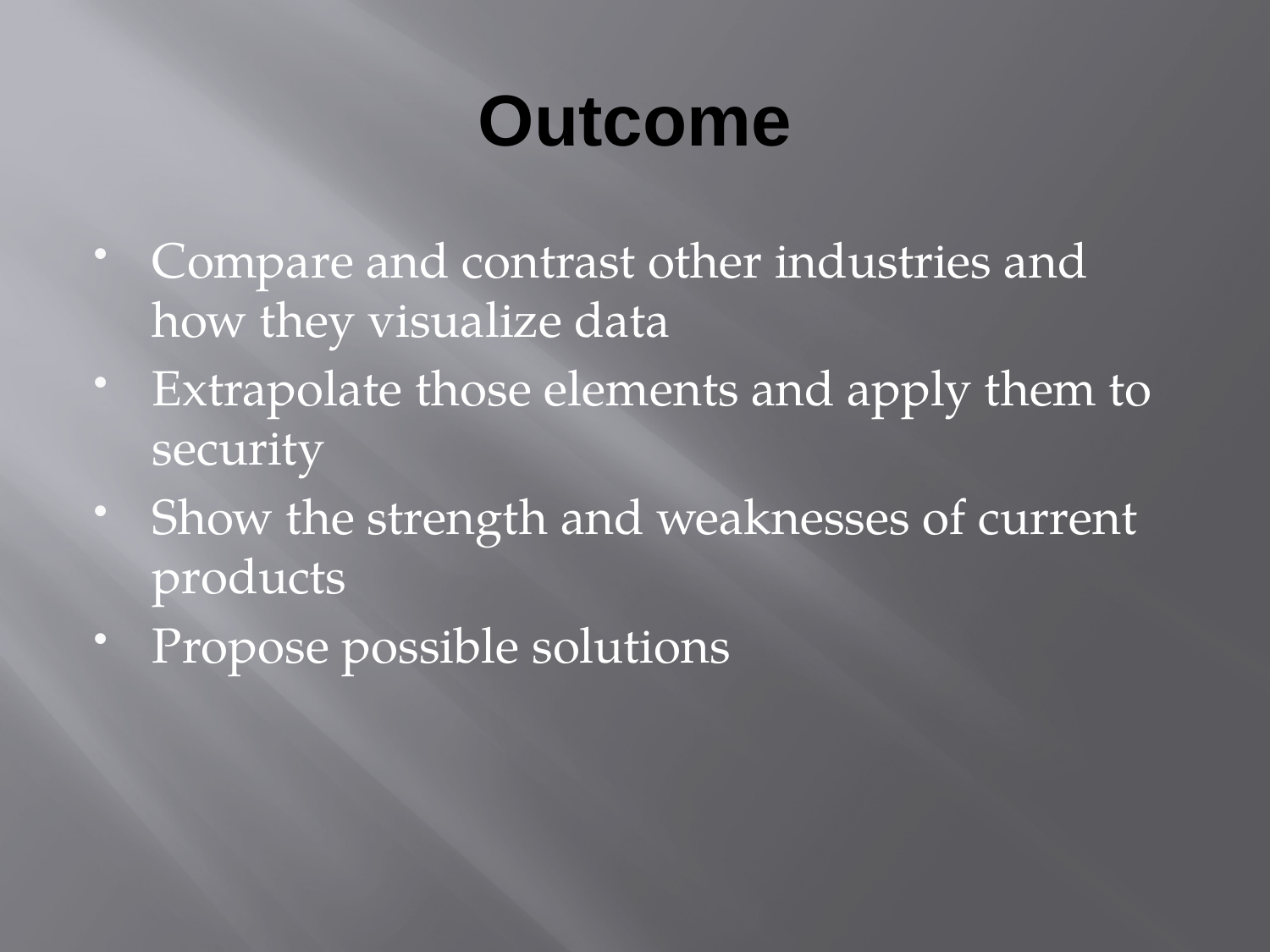

# Outcome
Compare and contrast other industries and how they visualize data
Extrapolate those elements and apply them to security
Show the strength and weaknesses of current products
Propose possible solutions